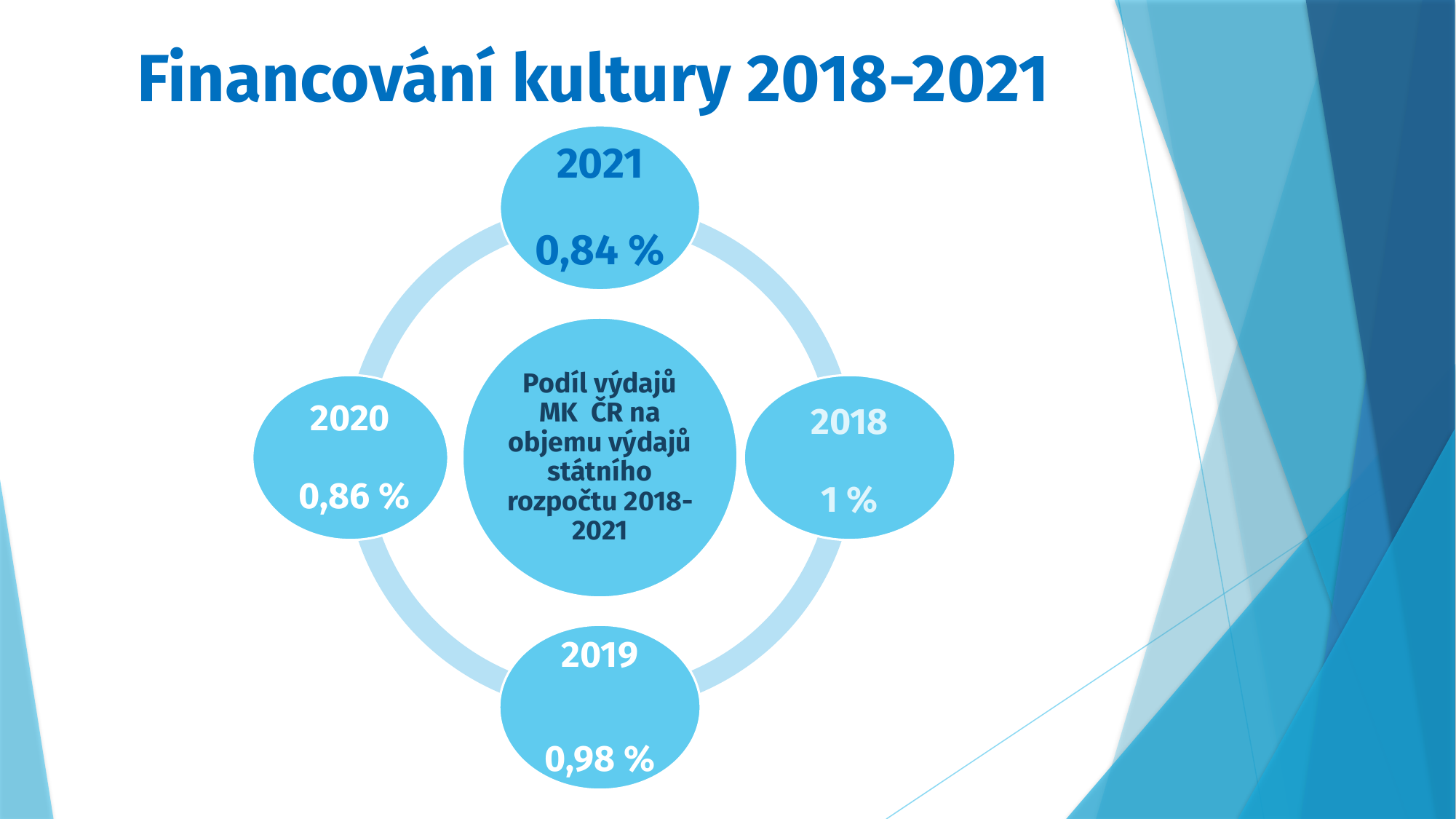

# Financování kultury 2018-2021
Podíl výdajů MK  ČR na objemu výdajů státního rozpočtu 2018-2021
2021

0,84 %

2018

1 %

2019

0,98 %
2020

 0,86 %